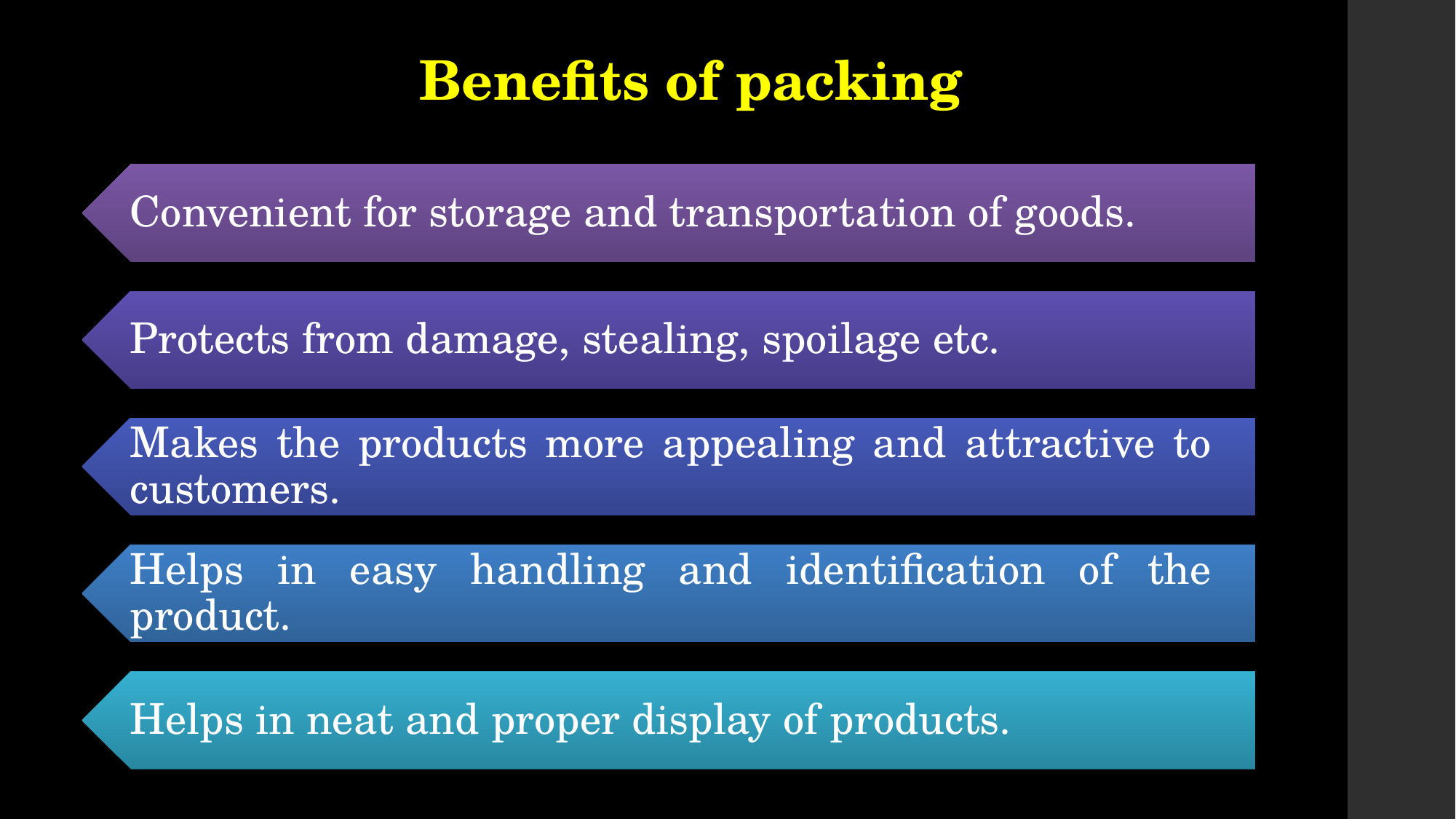

# Benefits of packing
Convenient for storage and transportation of goods.
Protects from damage, stealing, spoilage etc.
Makes the products more appealing and attractive to customers.
Helps in easy handling and identification of the product.
Helps in neat and proper display of products.